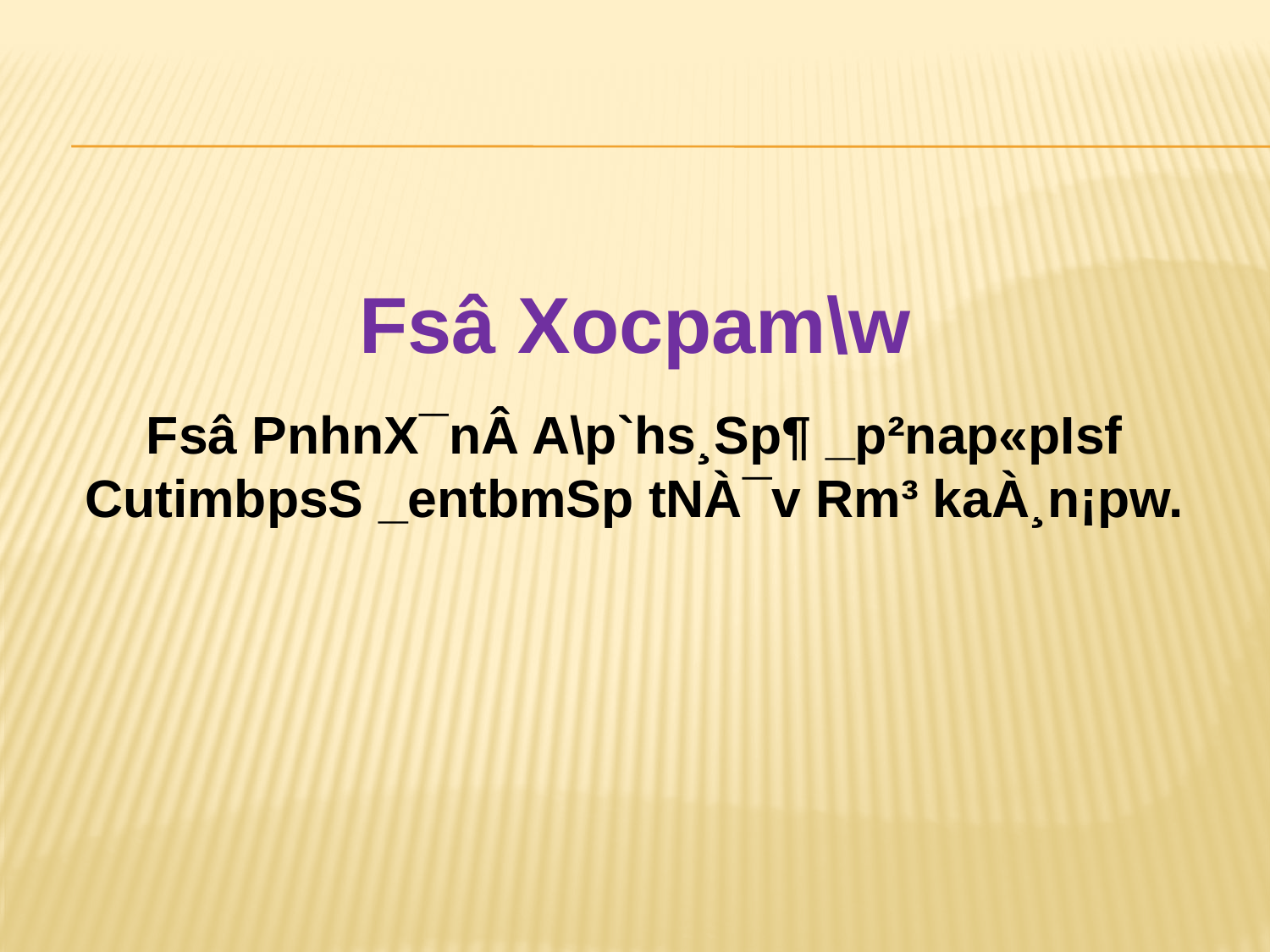

Fsâ Xocpam\w

Fsâ PnhnX¯nÂ A\p`hs¸Sp¶ _p²nap«pIsf CutimbpsS _entbmSp tNÀ¯v Rm³ kaÀ¸n¡pw.